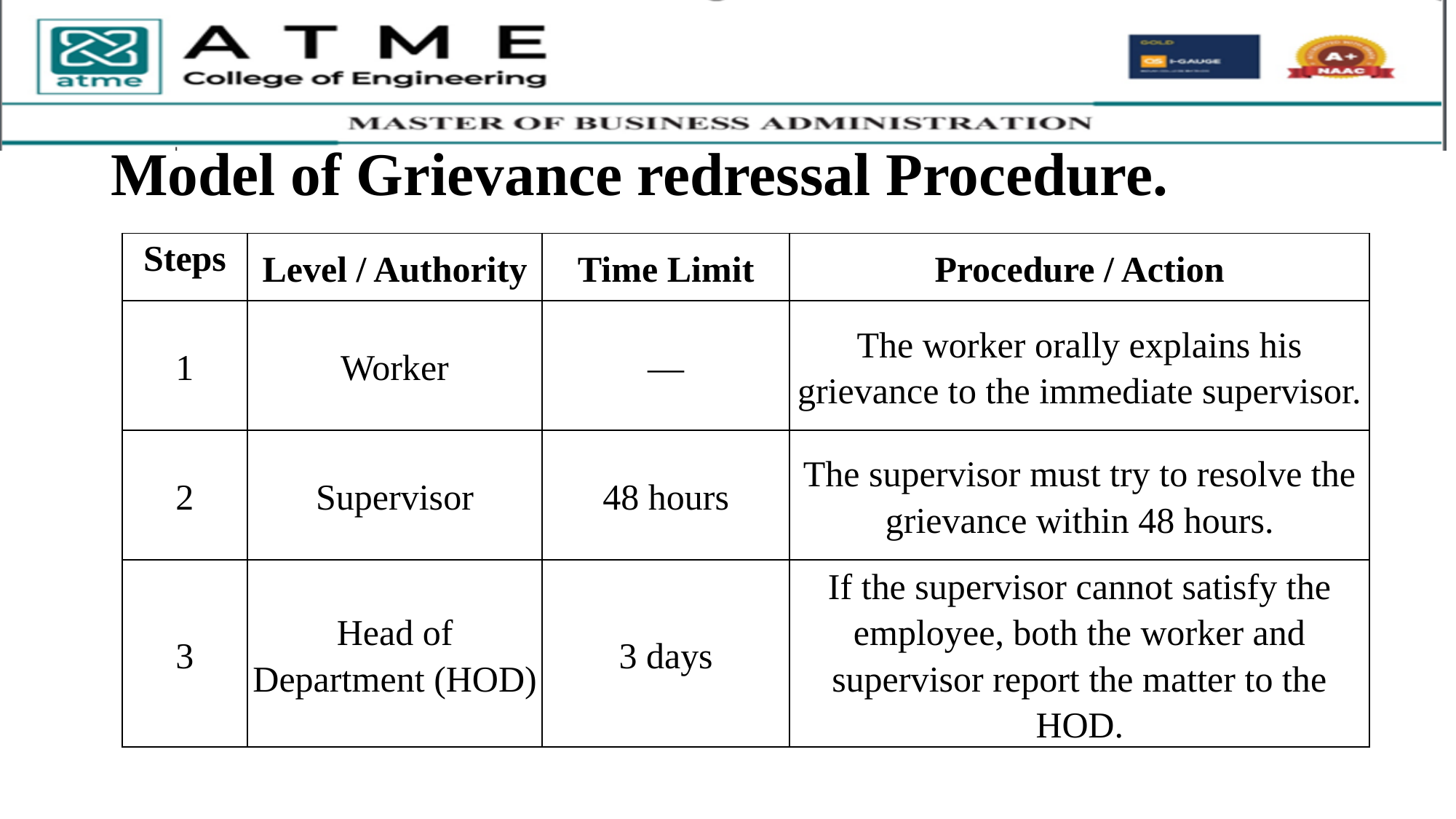

# Model of Grievance redressal Procedure.
| Steps | Level / Authority | Time Limit | Procedure / Action |
| --- | --- | --- | --- |
| 1 | Worker | — | The worker orally explains his grievance to the immediate supervisor. |
| 2 | Supervisor | 48 hours | The supervisor must try to resolve the grievance within 48 hours. |
| 3 | Head of Department (HOD) | 3 days | If the supervisor cannot satisfy the employee, both the worker and supervisor report the matter to the HOD. |